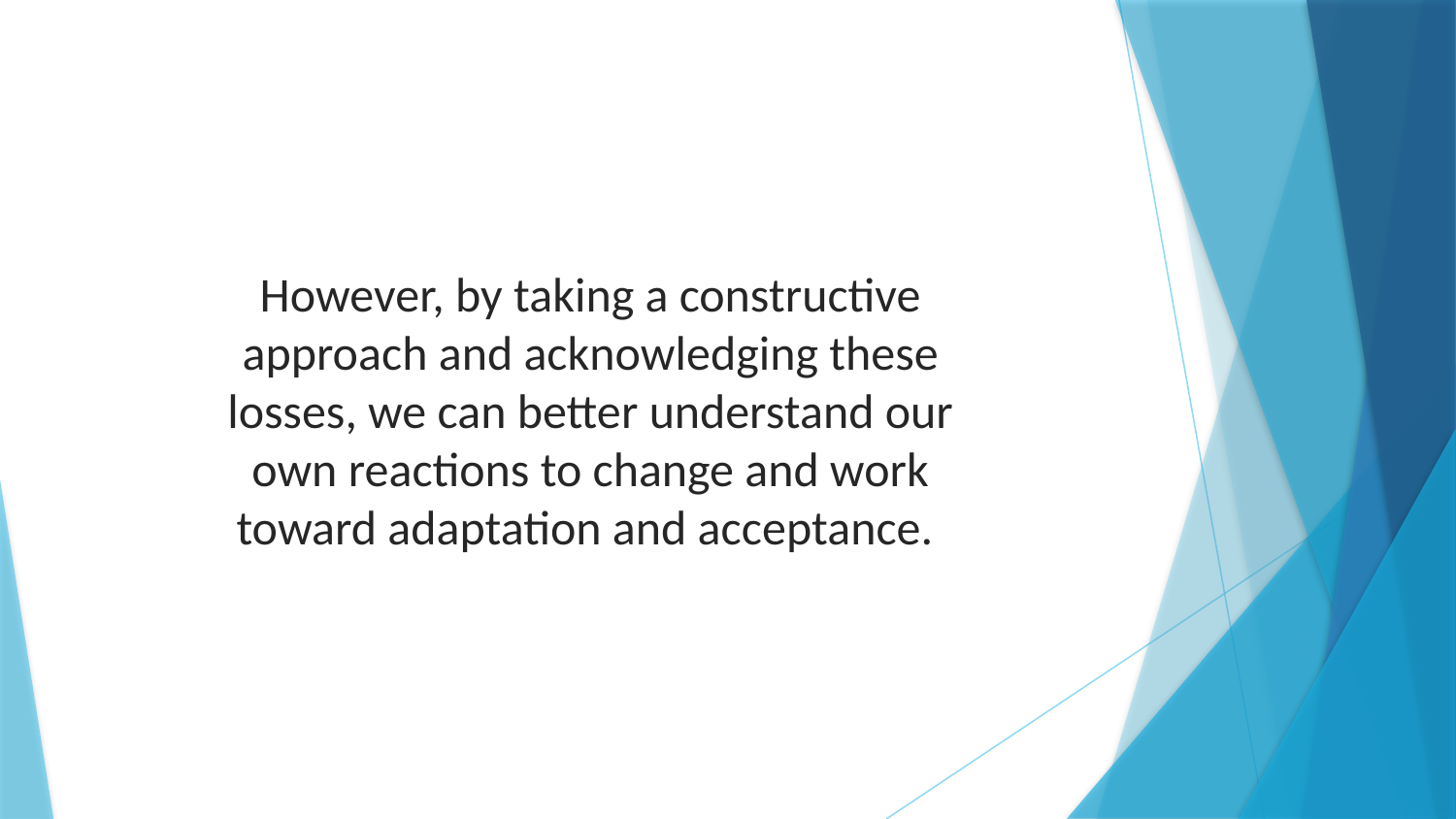

However, by taking a constructive approach and acknowledging these losses, we can better understand our own reactions to change and work toward adaptation and acceptance.